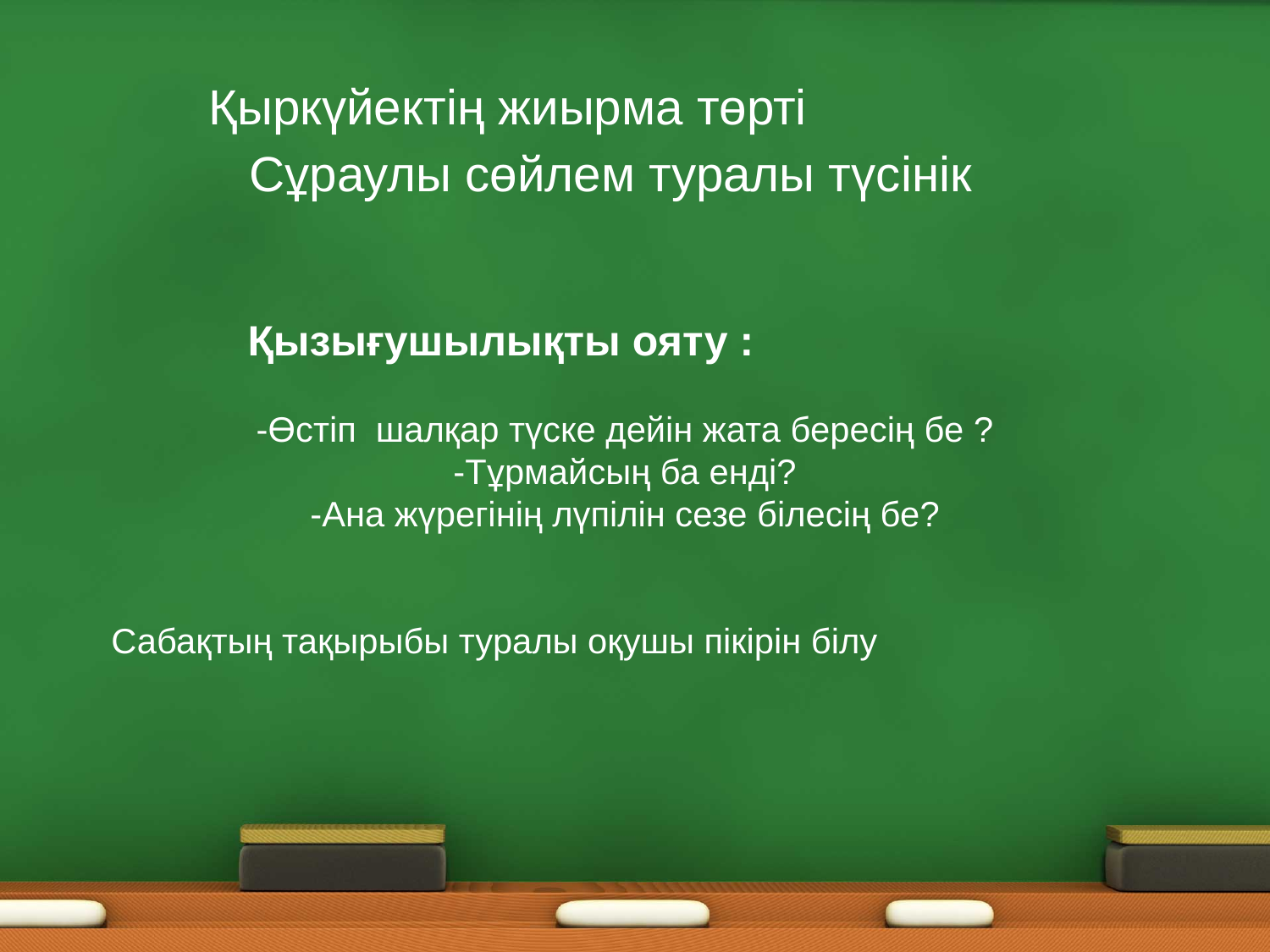

Қыркүйектің жиырма төрті
Сұраулы сөйлем туралы түсінік
                Қызығушылықты ояту :

 -Өстіп  шалқар түске дейін жата бересің бе ?
 -Тұрмайсың ба енді?
 -Ана жүрегінің лүпілін сезе білесің бе?

  Сабақтың тақырыбы туралы оқушы пікірін білу